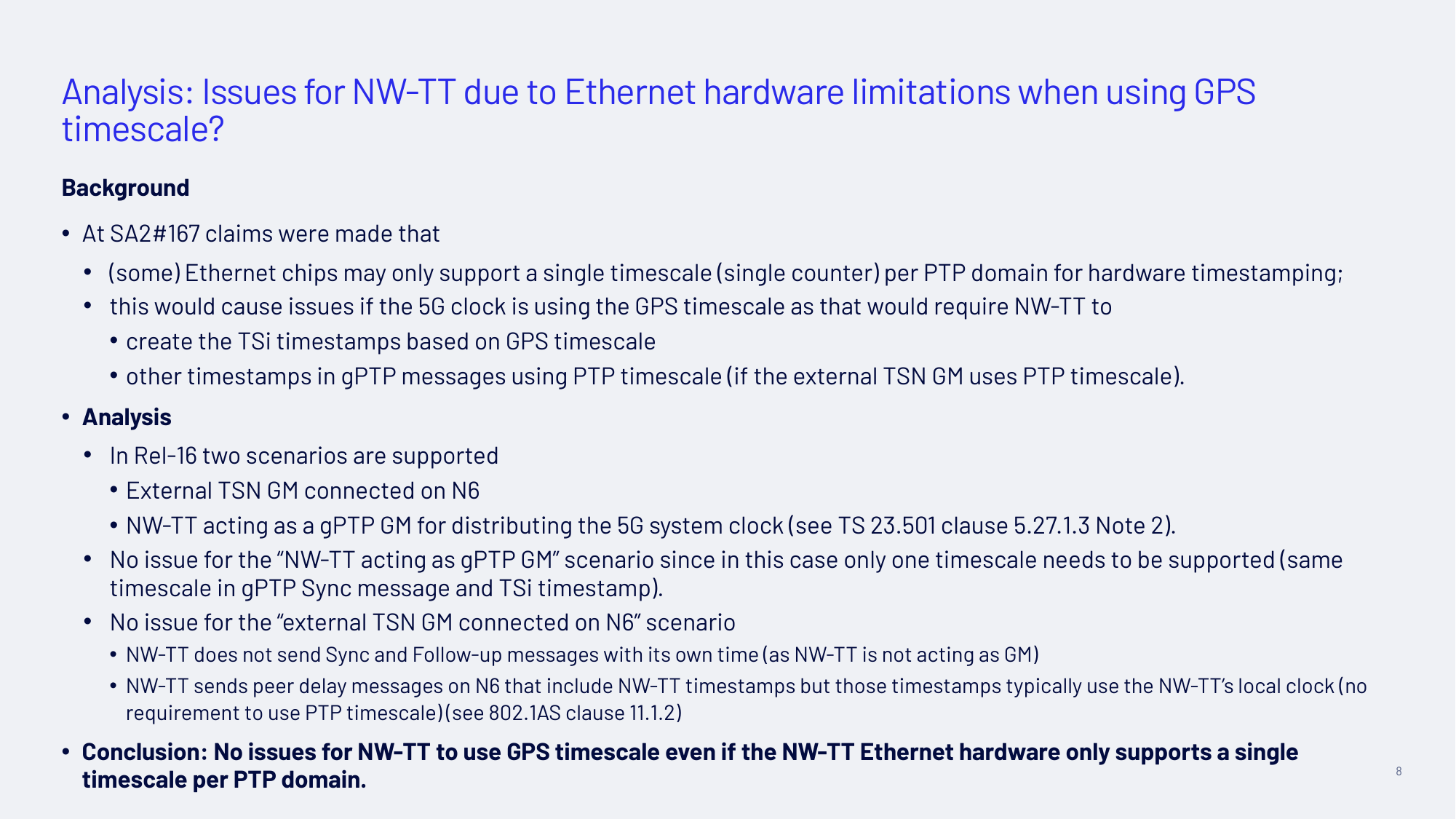

# Analysis: Issues for NW-TT due to Ethernet hardware limitations when using GPS timescale?
Background
At SA2#167 claims were made that
(some) Ethernet chips may only support a single timescale (single counter) per PTP domain for hardware timestamping;
this would cause issues if the 5G clock is using the GPS timescale as that would require NW-TT to
create the TSi timestamps based on GPS timescale
other timestamps in gPTP messages using PTP timescale (if the external TSN GM uses PTP timescale).
Analysis
In Rel-16 two scenarios are supported
External TSN GM connected on N6
NW-TT acting as a gPTP GM for distributing the 5G system clock (see TS 23.501 clause 5.27.1.3 Note 2).
No issue for the “NW-TT acting as gPTP GM” scenario since in this case only one timescale needs to be supported (same timescale in gPTP Sync message and TSi timestamp).
No issue for the “external TSN GM connected on N6” scenario
NW-TT does not send Sync and Follow-up messages with its own time (as NW-TT is not acting as GM)
NW-TT sends peer delay messages on N6 that include NW-TT timestamps but those timestamps typically use the NW-TT’s local clock (no requirement to use PTP timescale) (see 802.1AS clause 11.1.2)
Conclusion: No issues for NW-TT to use GPS timescale even if the NW-TT Ethernet hardware only supports a single timescale per PTP domain.